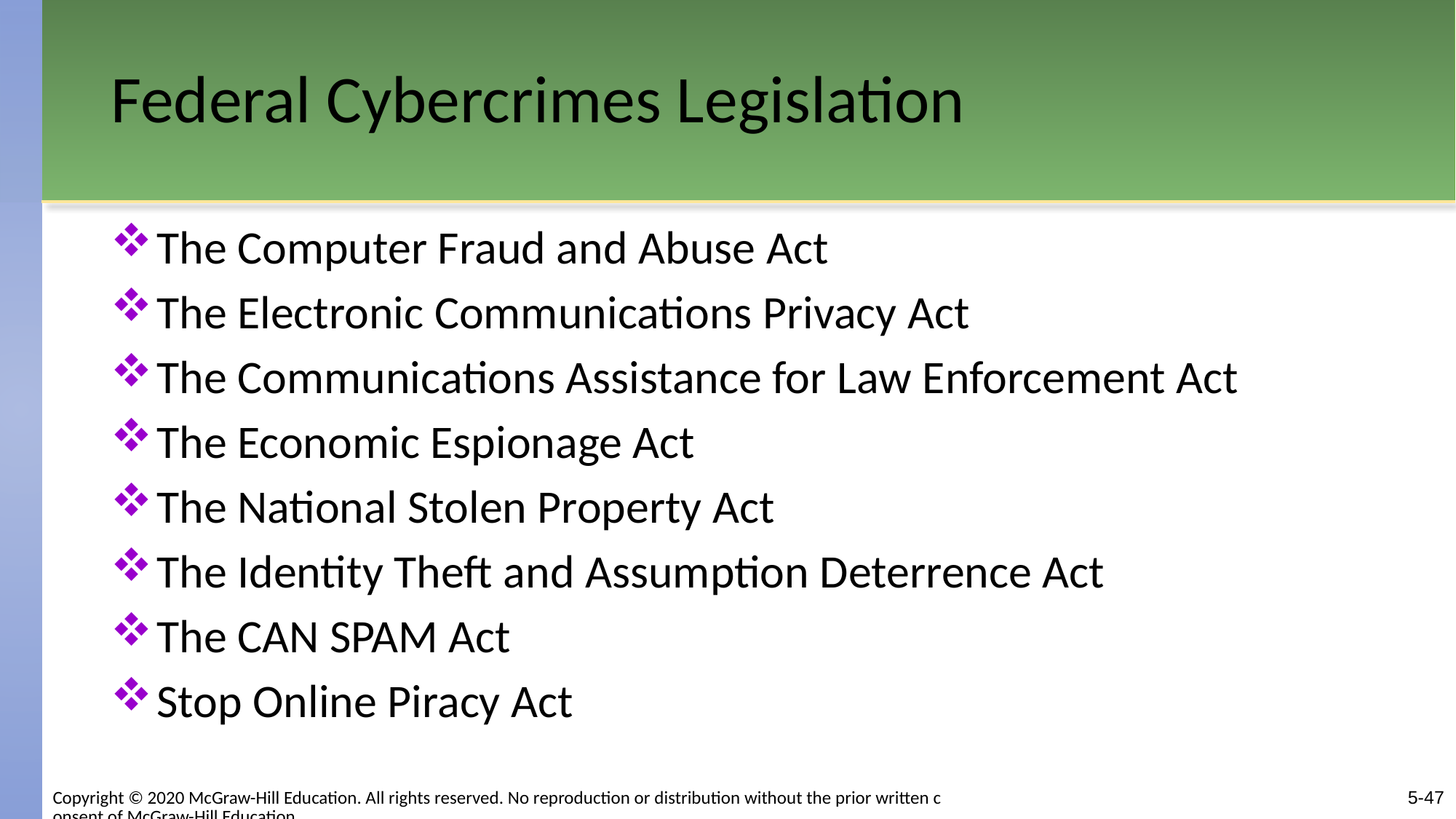

# Federal Cybercrimes Legislation
The Computer Fraud and Abuse Act
The Electronic Communications Privacy Act
The Communications Assistance for Law Enforcement Act
The Economic Espionage Act
The National Stolen Property Act
The Identity Theft and Assumption Deterrence Act
The CAN SPAM Act
Stop Online Piracy Act

Copyright © 2020 McGraw-Hill Education. All rights reserved. No reproduction or distribution without the prior written consent of McGraw-Hill Education.
5-47